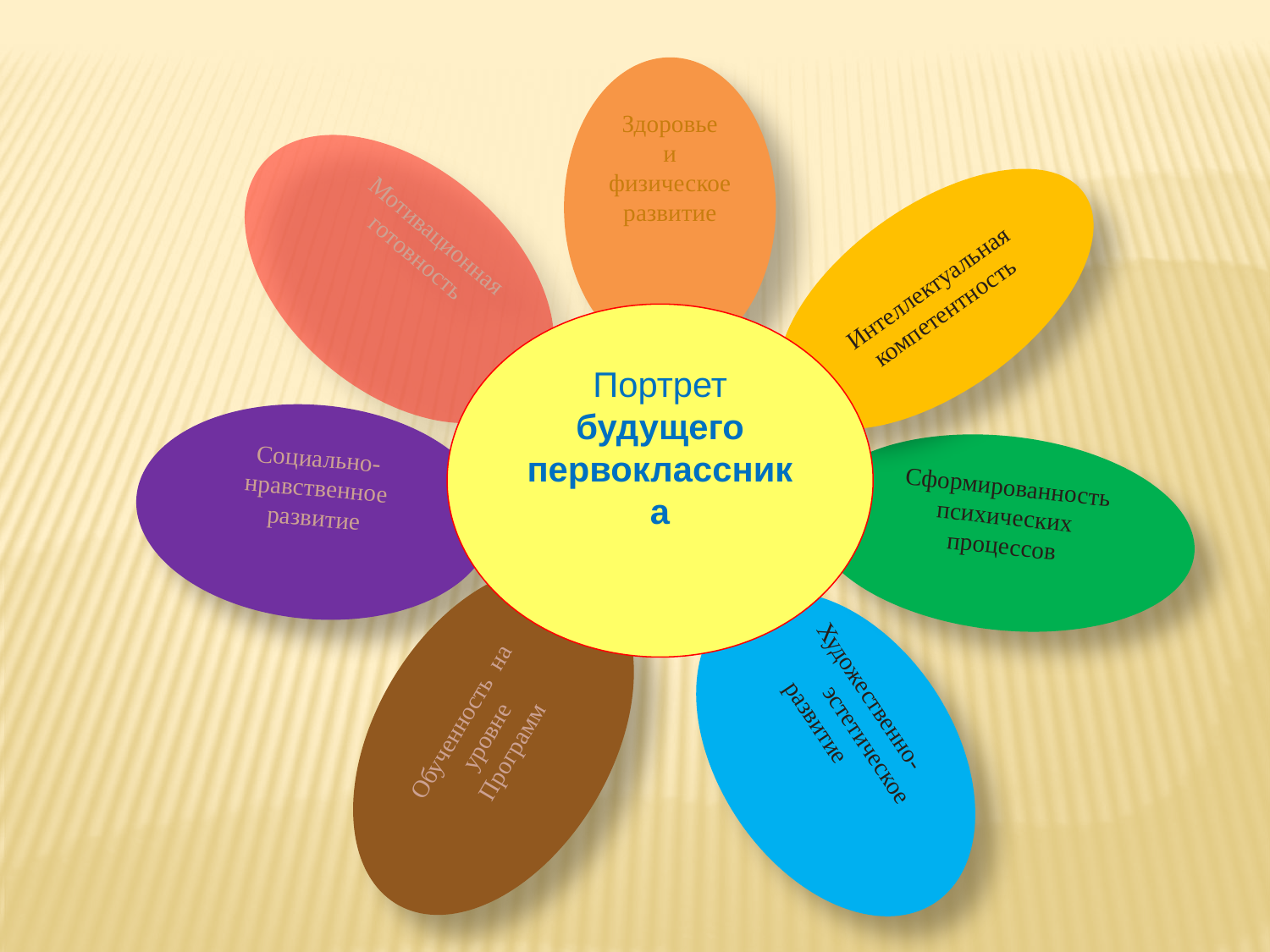

Здоровье
и
физическое
развитие
     Мотивационная
         готовность

Интеллектуальная
компетентность
Портрет
будущего первоклассника
Социально- нравственное
развитие
Сформированность
психических
процессов

Обученность  на уровне
Программ
Художественно-                   эстетическое           развитие